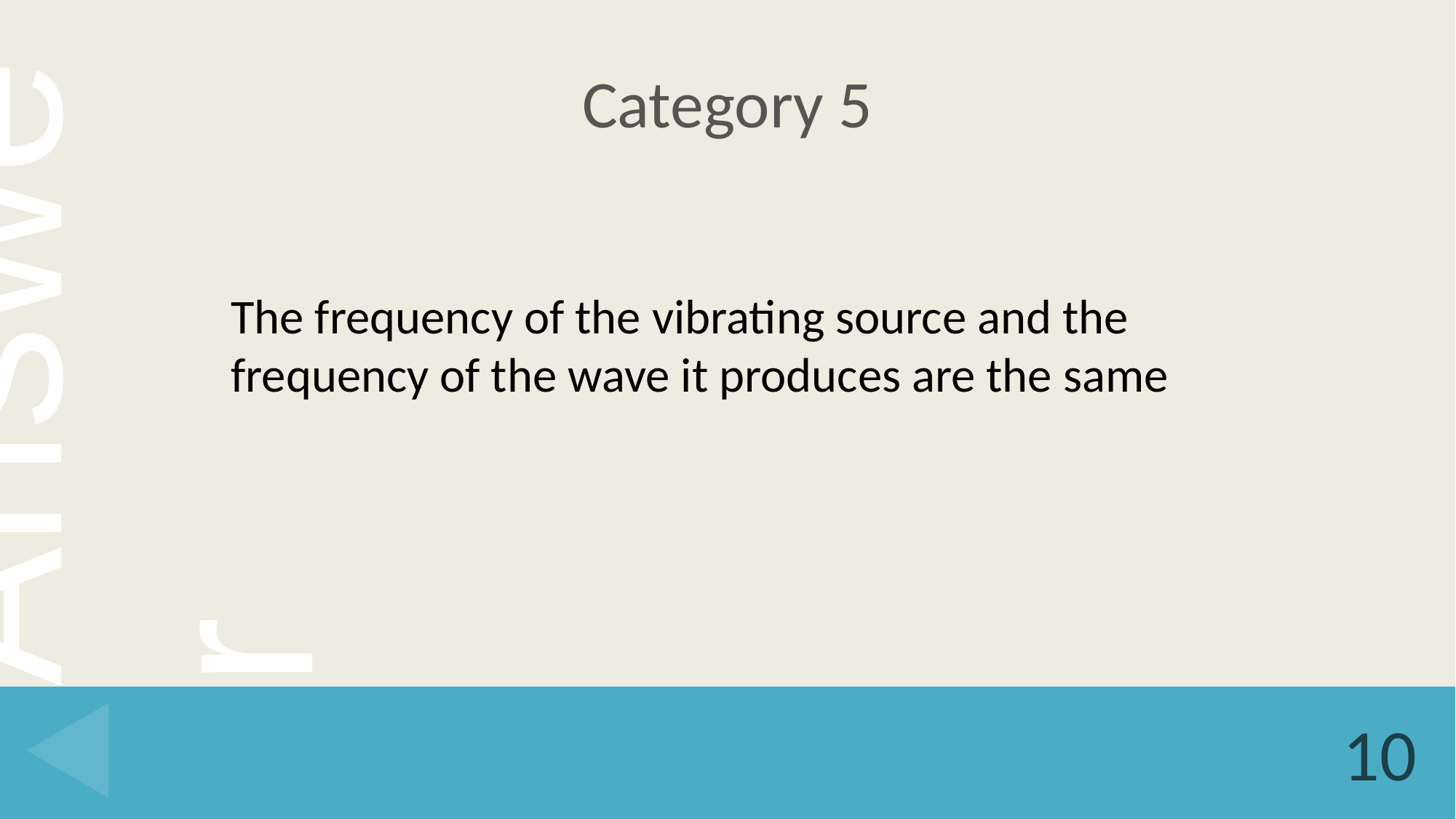

# Category 5
The frequency of the vibrating source and the frequency of the wave it produces are the same
10